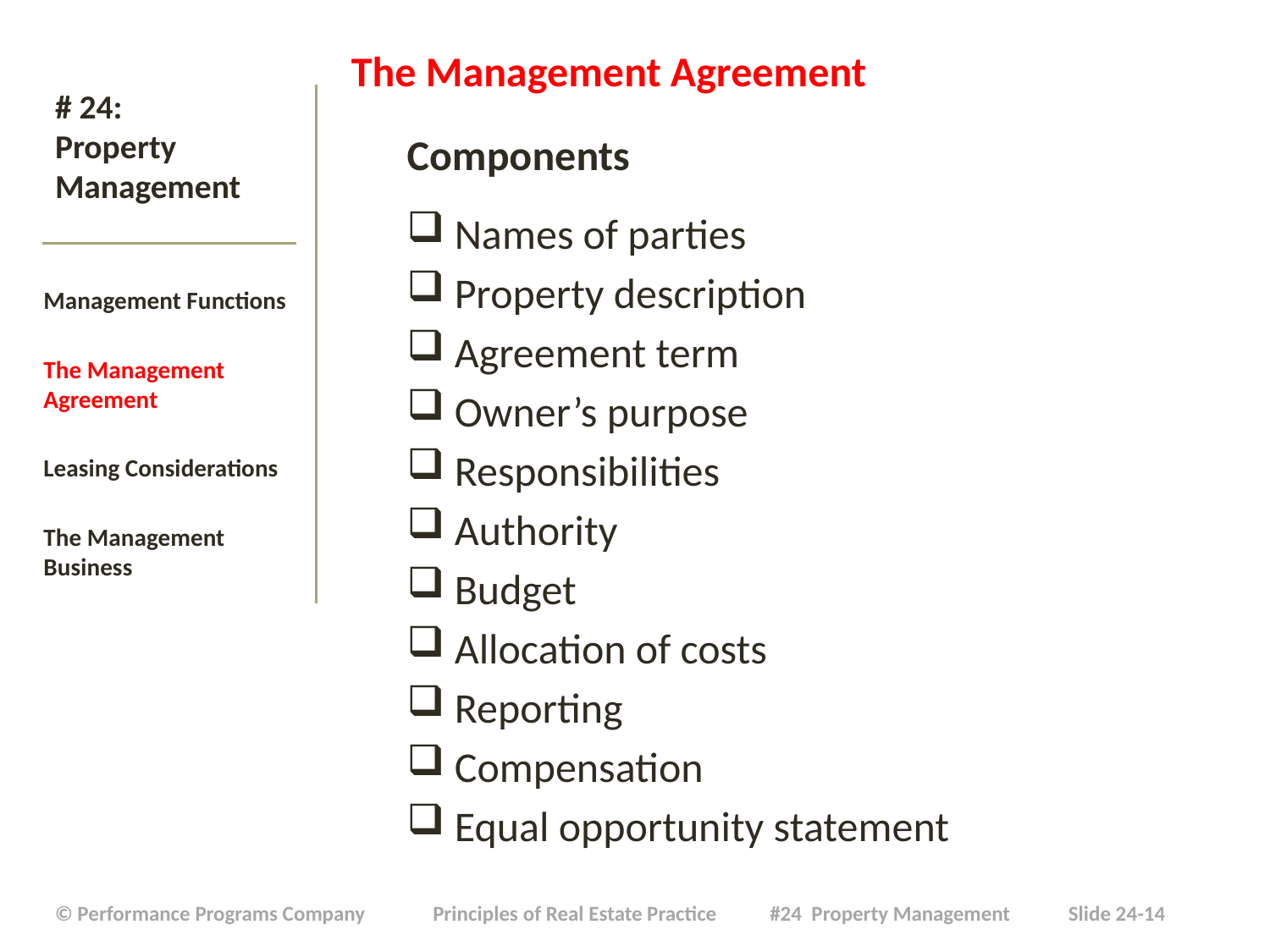

The Management Agreement

Components

Names of parties
Property description
Agreement term
Owner’s purpose
Responsibilities
Authority
Budget
Allocation of costs
Reporting
Compensation
Equal opportunity statement
# # 24: Property Management

Management Functions

The Management Agreement

Leasing Considerations

The Management Business

| © Performance Programs Company Principles of Real Estate Practice #24 Property Management Slide 24-14 |
| --- |